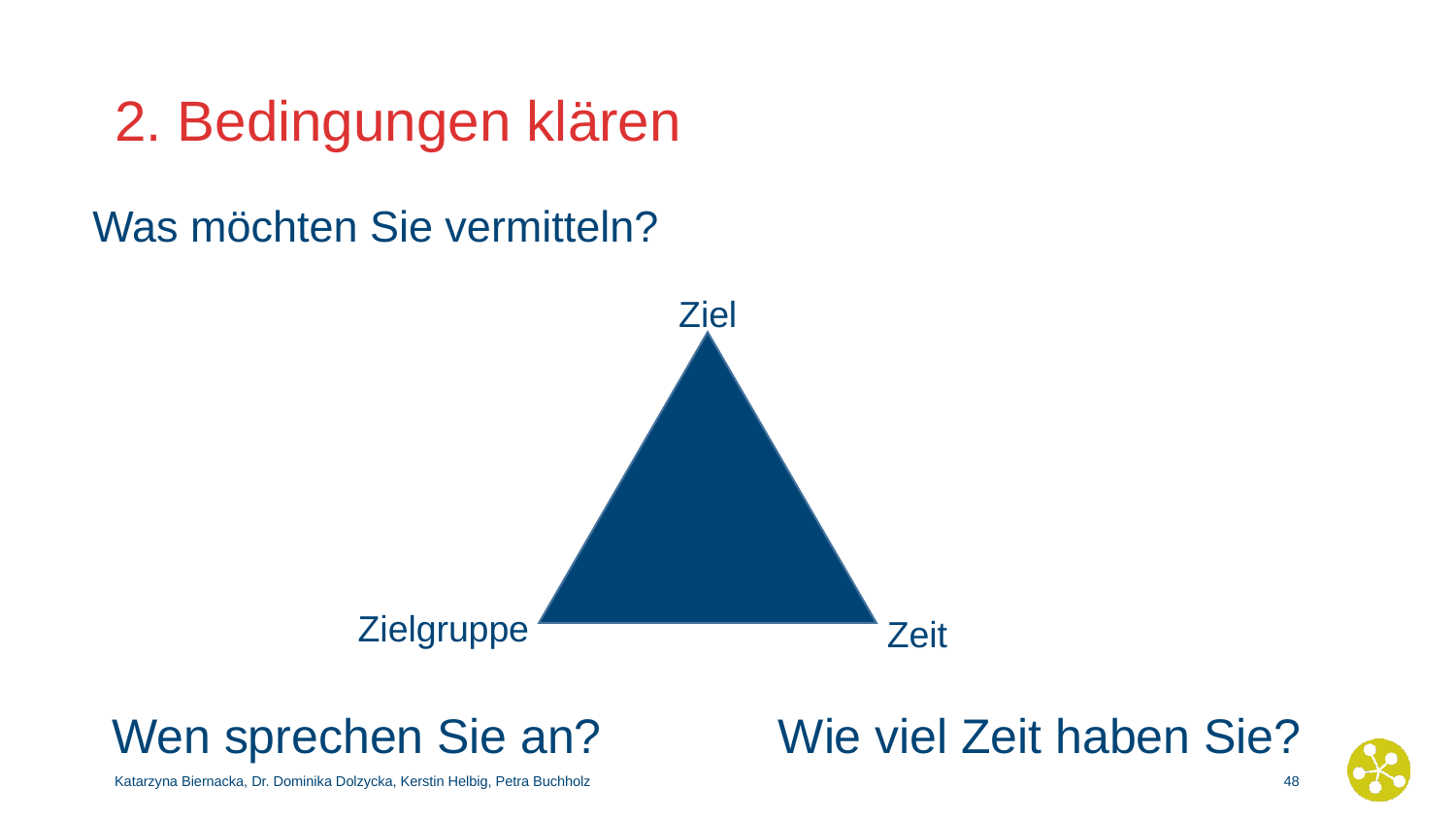

# 2. Bedingungen klären
Was möchten Sie vermitteln?
Ziel

Zielgruppe
Zeit
Wen sprechen Sie an?
Wie viel Zeit haben Sie?
Katarzyna Biernacka, Dr. Dominika Dolzycka, Kerstin Helbig, Petra Buchholz
48